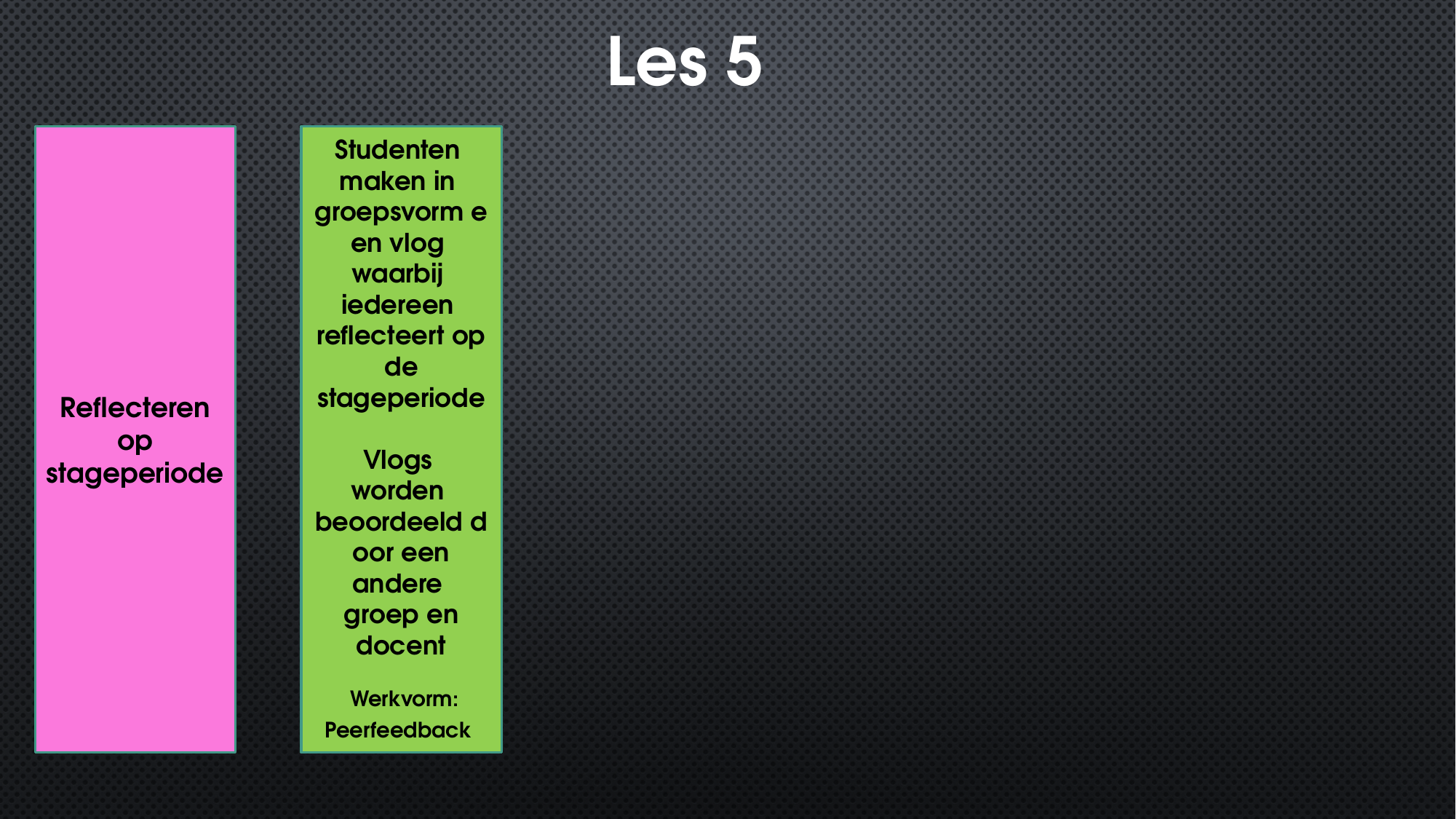

Les 5
Reflecteren op stageperiode

Studenten
maken in
groepsvorm een vlog
waarbij
iedereen
reflecteert op de stageperiode

Vlogs
worden
beoordeeld door een
andere
groep en docent

 Werkvorm: Peerfeedback ​
​